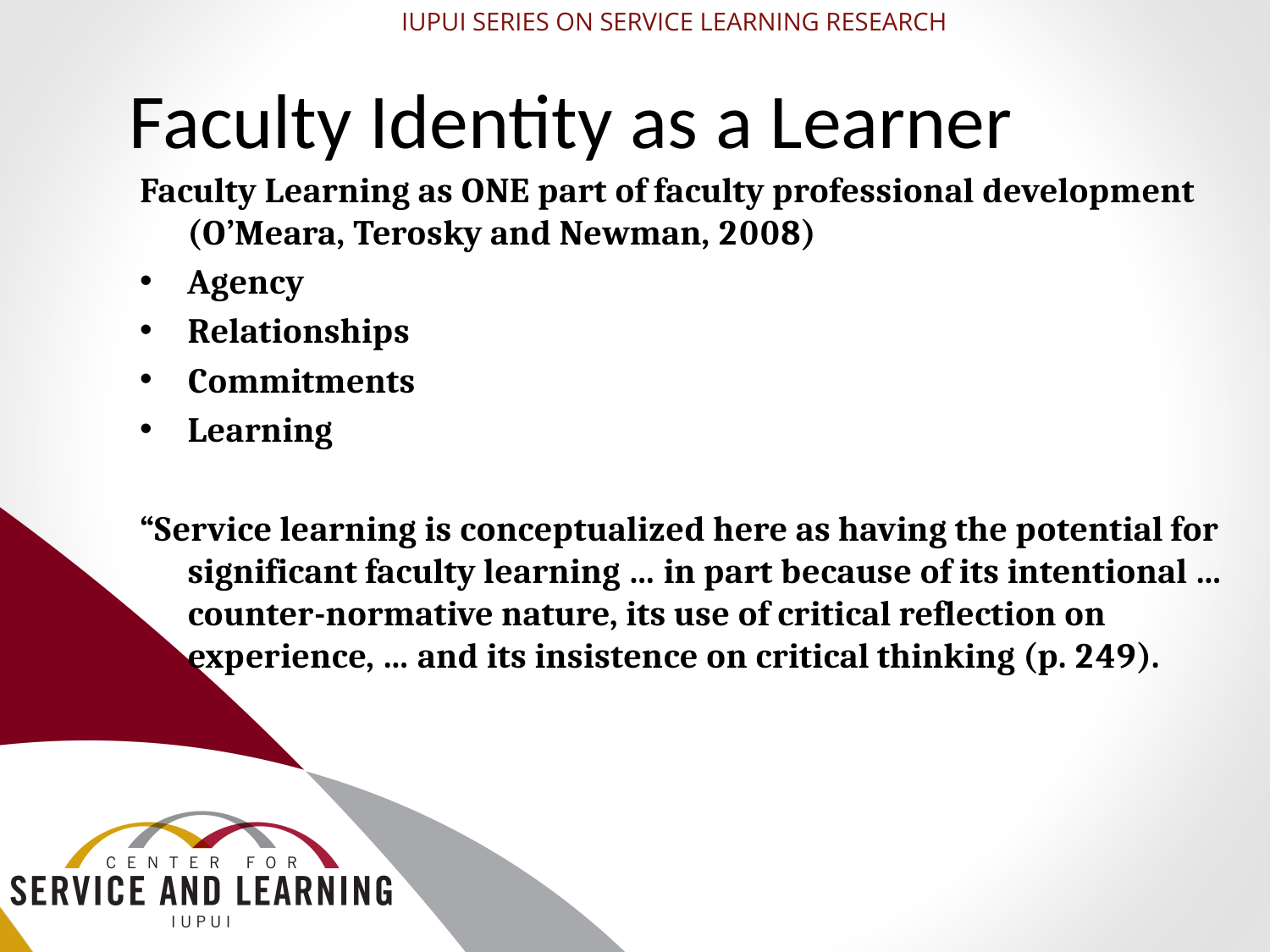

IUPUI SERIES ON SERVICE LEARNING RESEARCH
# Faculty Identity as a Learner
Faculty Learning as ONE part of faculty professional development (O’Meara, Terosky and Newman, 2008)
Agency
Relationships
Commitments
Learning

“Service learning is conceptualized here as having the potential for significant faculty learning … in part because of its intentional … counter-normative nature, its use of critical reflection on experience, … and its insistence on critical thinking (p. 249).